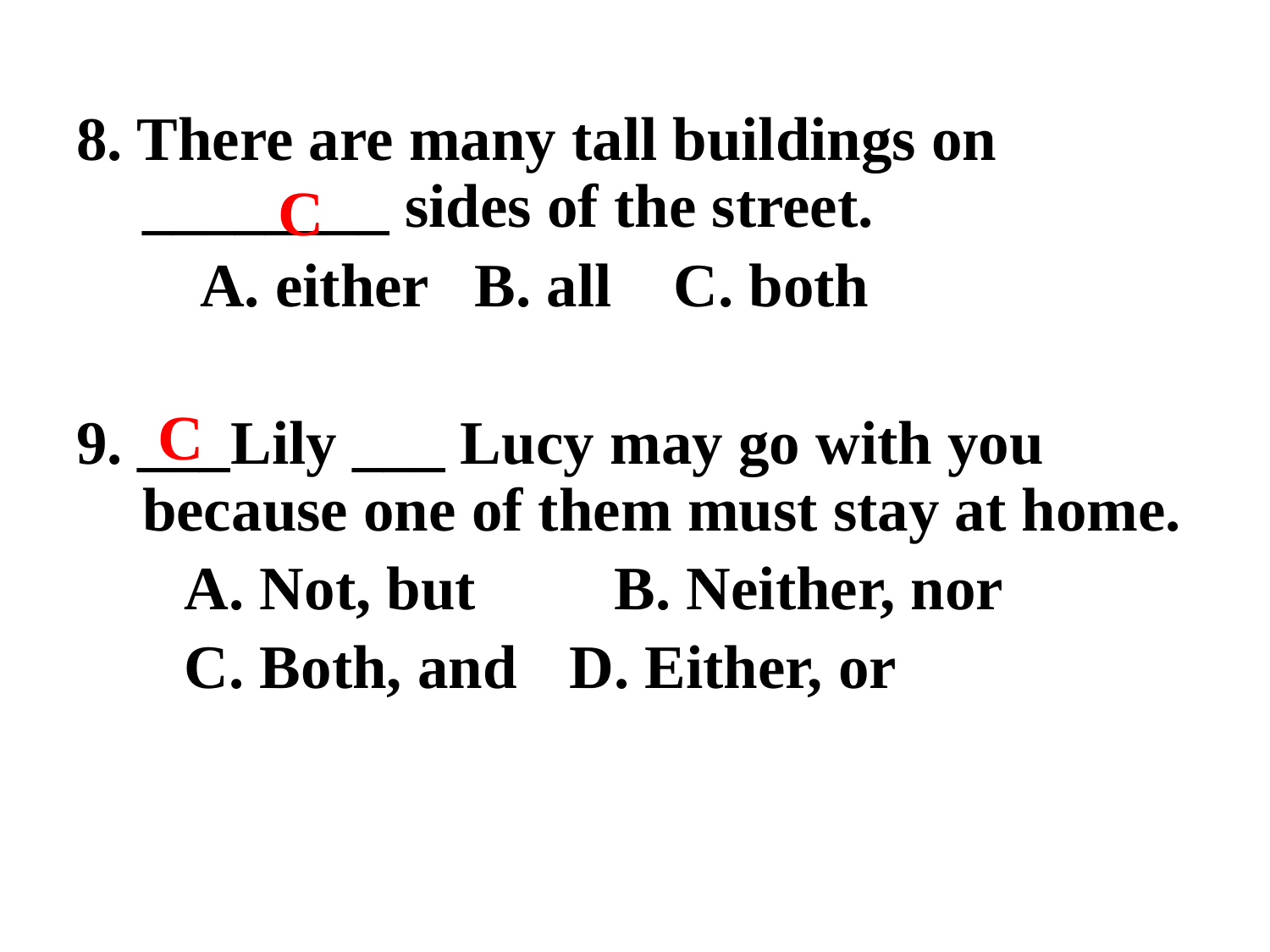

8. There are many tall buildings on ________ sides of the street.
        A. either   B. all    C. both

9. ___Lily ___ Lucy may go with you because one of them must stay at home.
       A. Not, but         B. Neither, nor
       C. Both, and	   D. Either, or

C
C